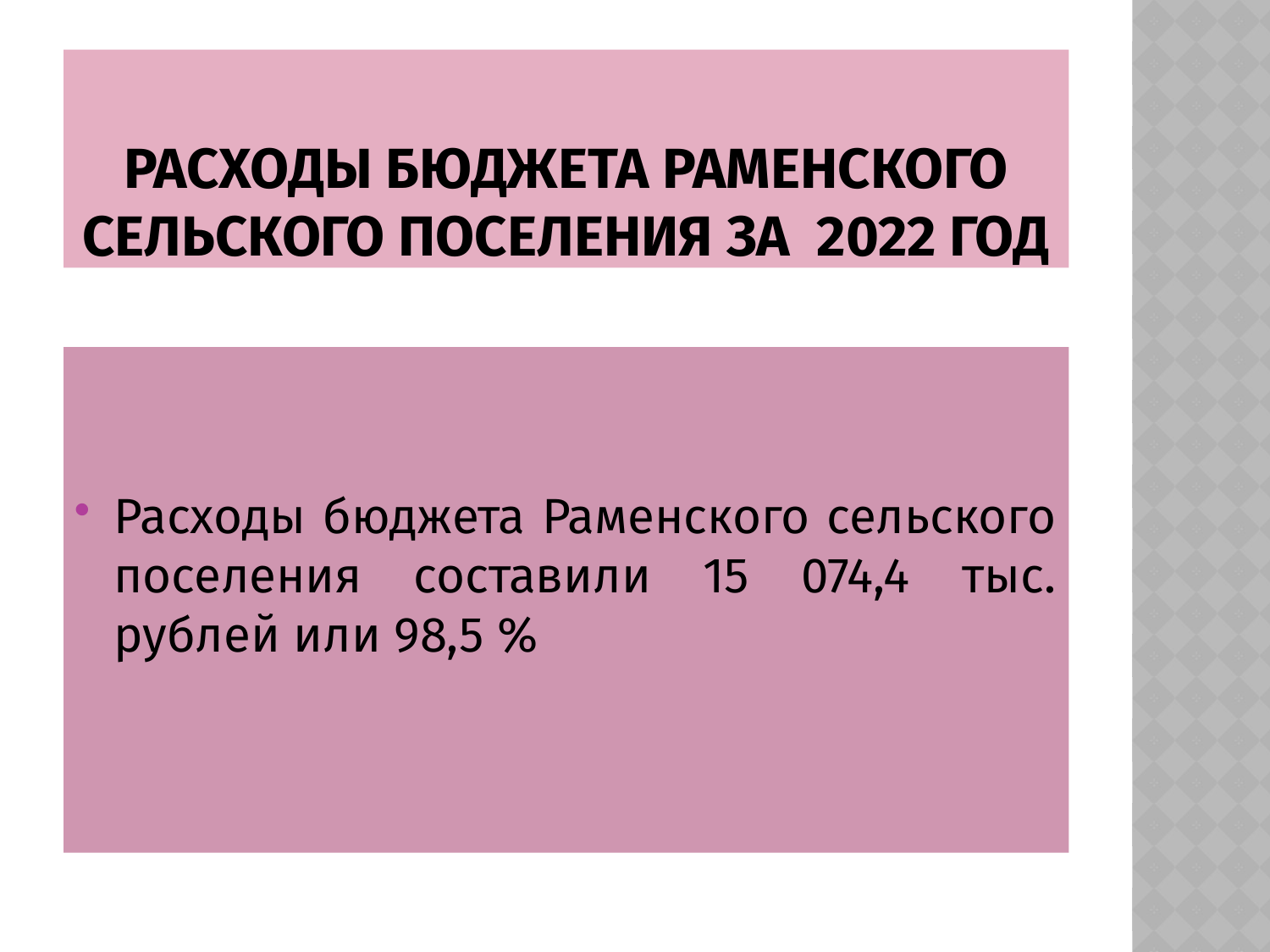

# Расходы бюджета раменского сельского поселения за  2022 год

Расходы бюджета Раменского сельского поселения составили 15 074,4 тыс. рублей или 98,5 %